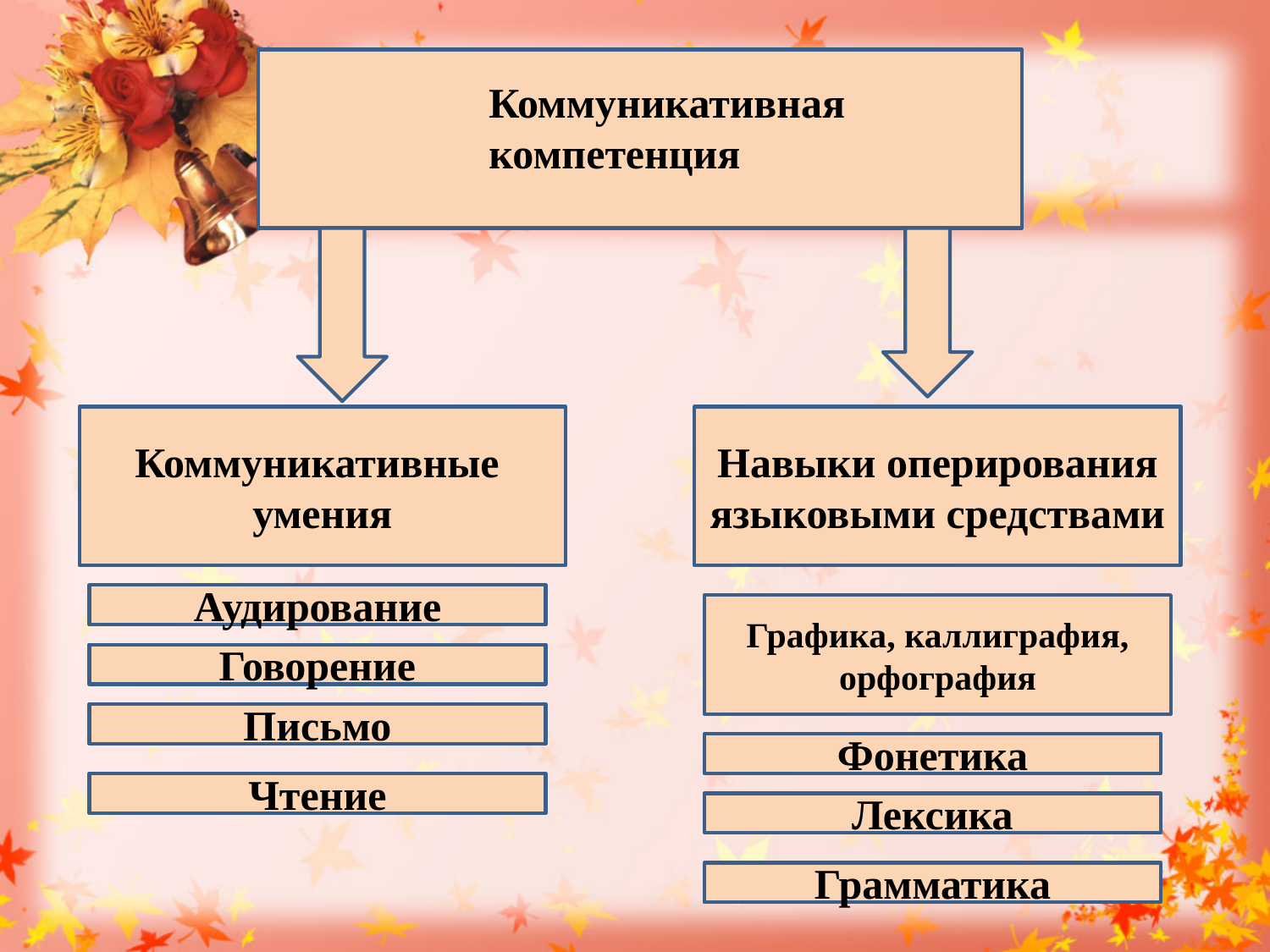

Коммуникативная компетенция

Коммуникативные  умения
Навыки оперирования языковыми средствами
Аудирование
Графика, каллиграфия, орфография
Говорение
Письмо
Фонетика
Чтение
Лексика
Грамматика